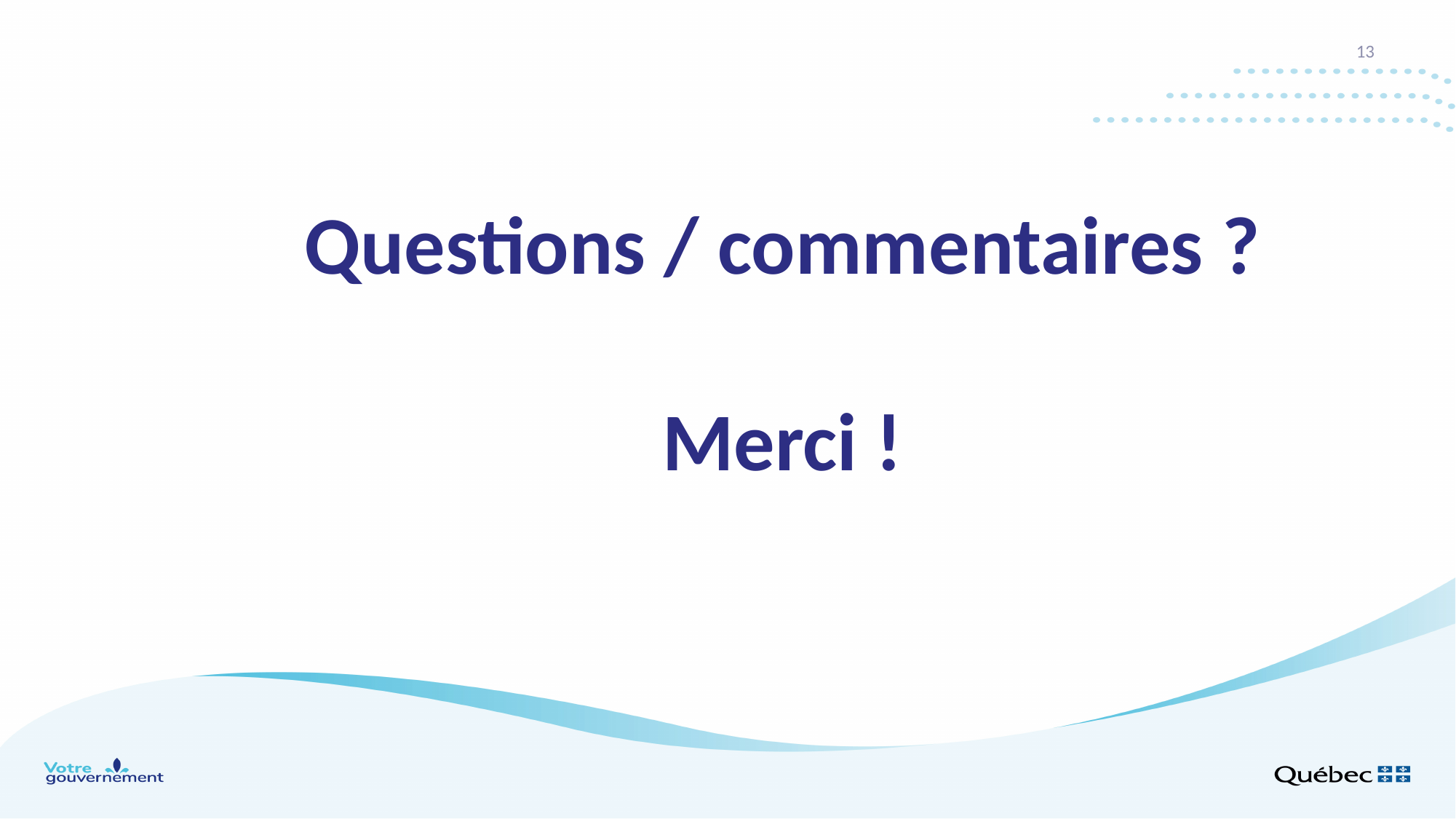

13
Questions / commentaires ?

Merci !